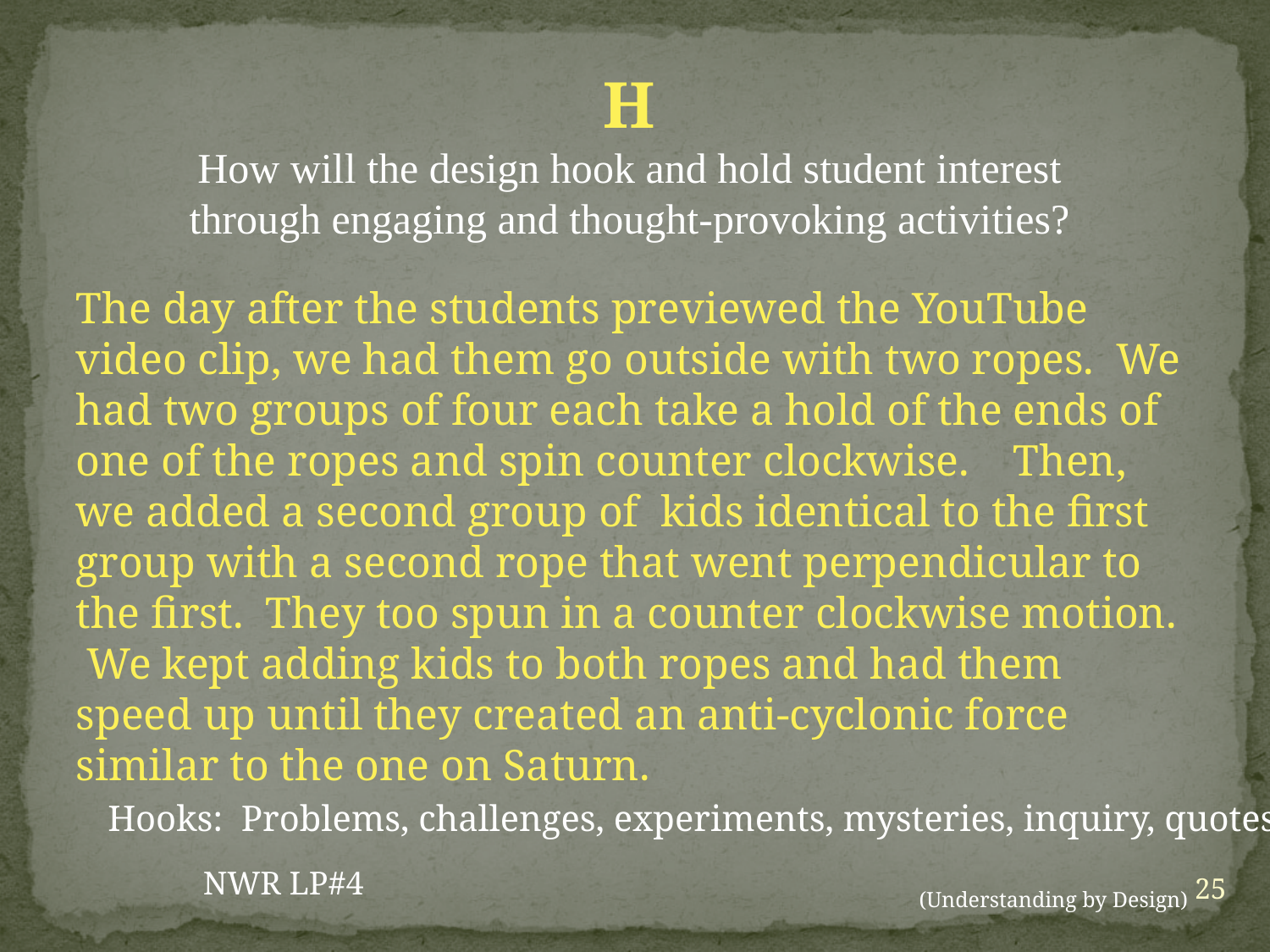

H
How will the design hook and hold student interest through engaging and thought-provoking activities?

The day after the students previewed the YouTube video clip, we had them go outside with two ropes.  We had two groups of four each take a hold of the ends of one of the ropes and spin counter clockwise.    Then, we added a second group of  kids identical to the first group with a second rope that went perpendicular to the first.  They too spun in a counter clockwise motion.  We kept adding kids to both ropes and had them speed up until they created an anti-cyclonic force similar to the one on Saturn.

Hooks:  Problems, challenges, experiments, mysteries, inquiry, quotes
NWR LP#4
25
(Understanding by Design)